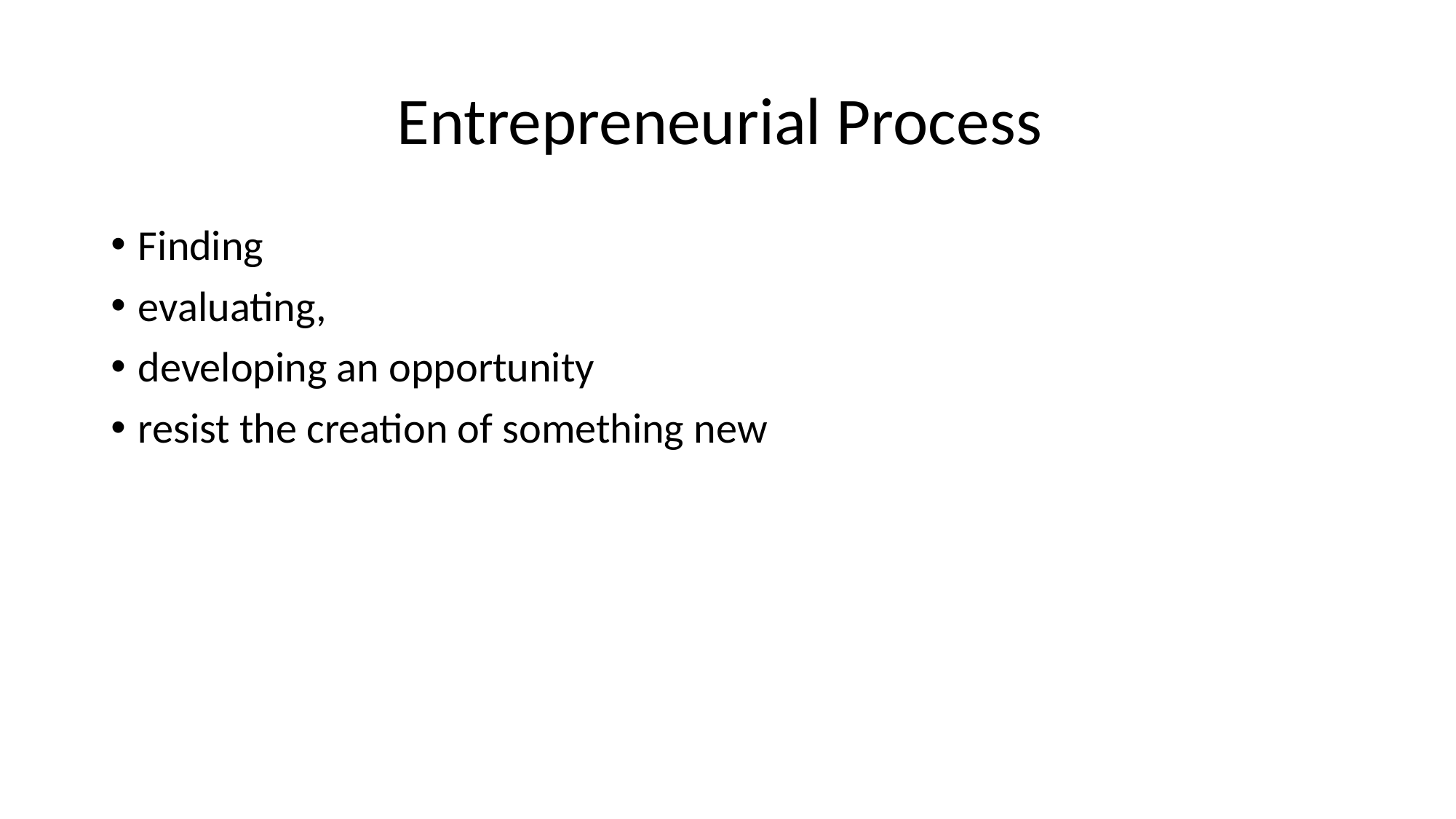

# Entrepreneurial Process
Finding
evaluating,
developing an opportunity
resist the creation of something new